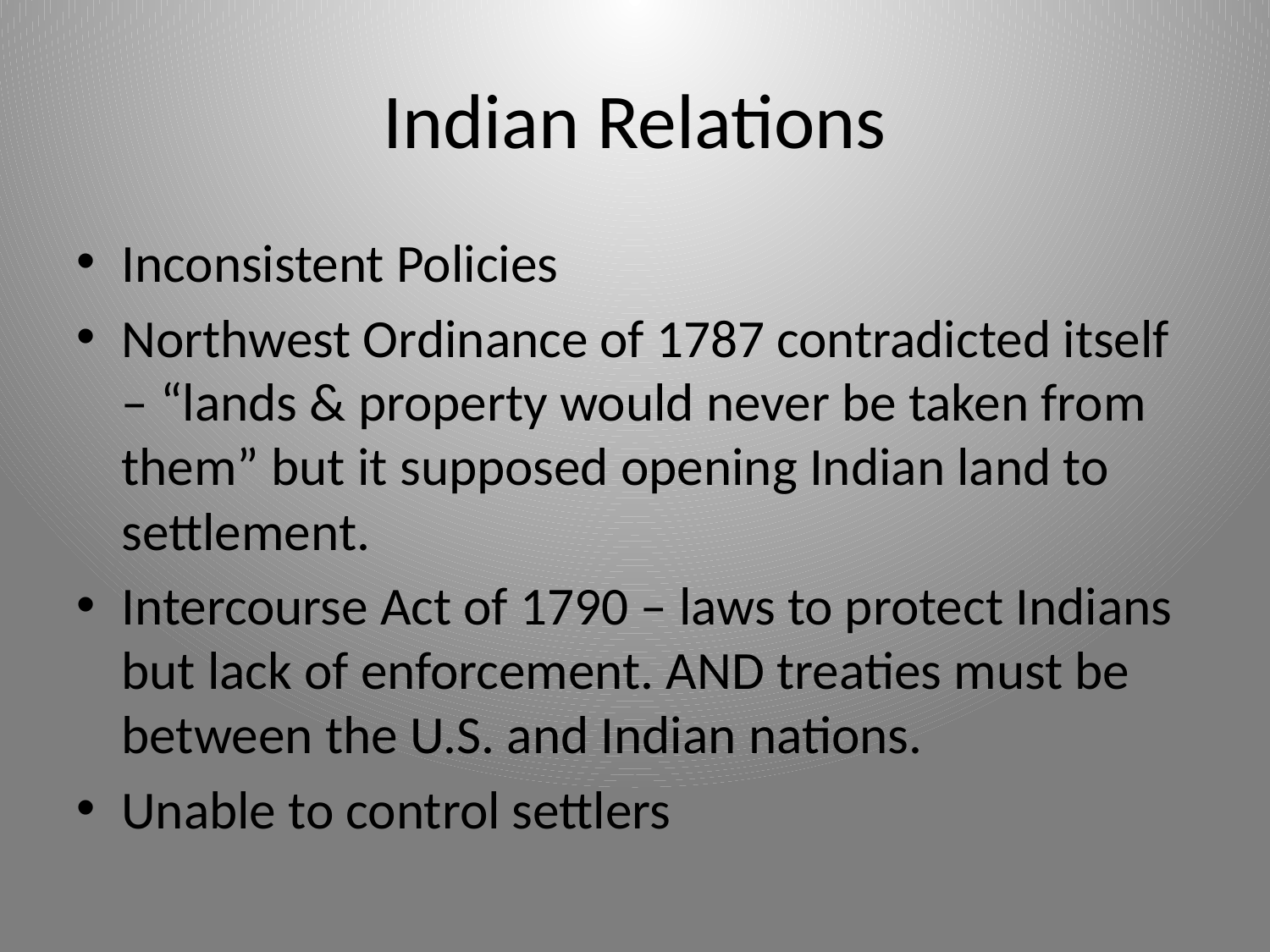

# Indian Relations
Inconsistent Policies
Northwest Ordinance of 1787 contradicted itself – “lands & property would never be taken from them” but it supposed opening Indian land to settlement.
Intercourse Act of 1790 – laws to protect Indians but lack of enforcement. AND treaties must be between the U.S. and Indian nations.
Unable to control settlers